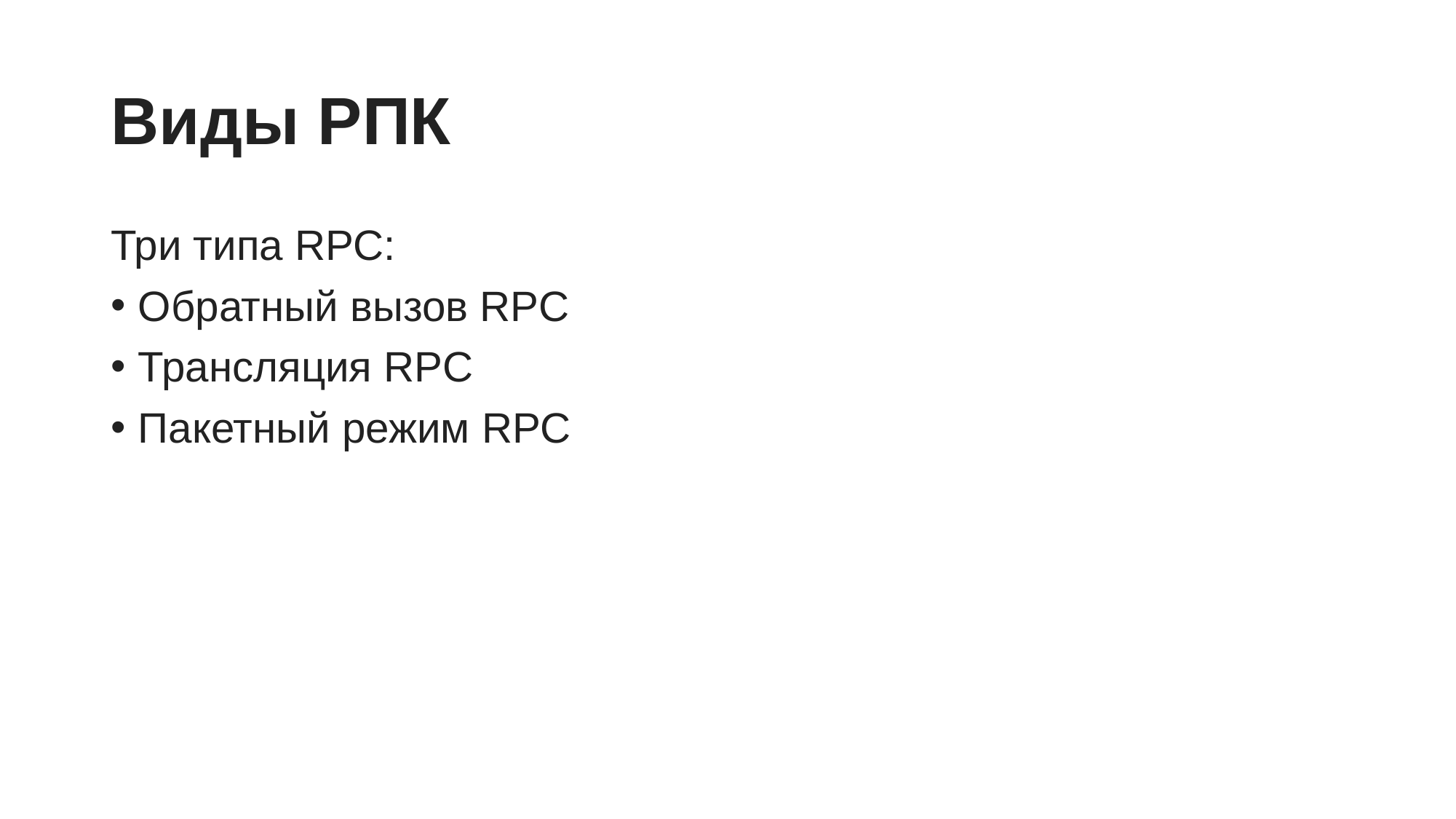

# Виды РПК
Три типа RPC:
Обратный вызов RPC
Трансляция RPC
Пакетный режим RPC